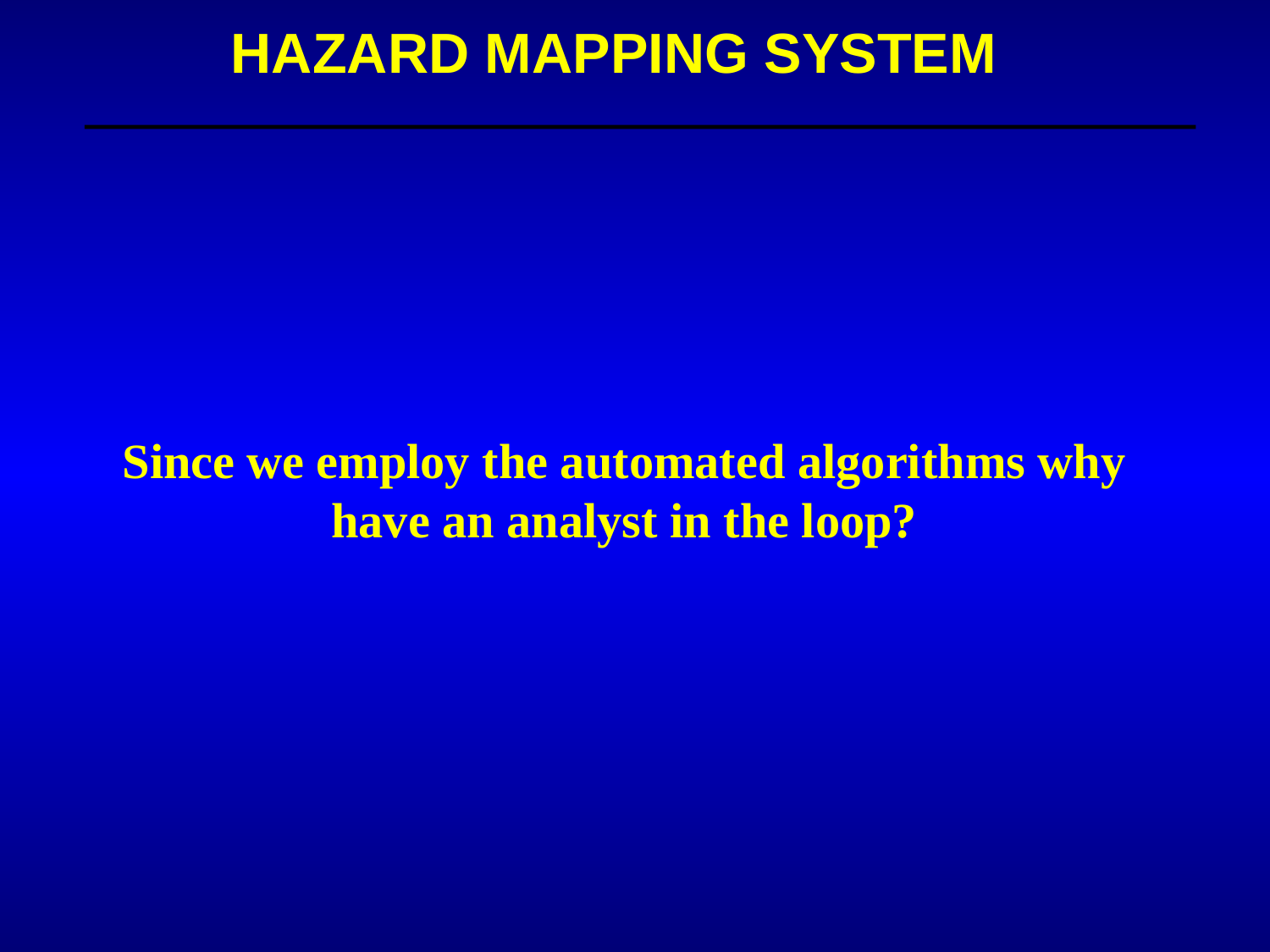

HAZARD MAPPING SYSTEM

Since we employ the automated algorithms why have an analyst in the loop?